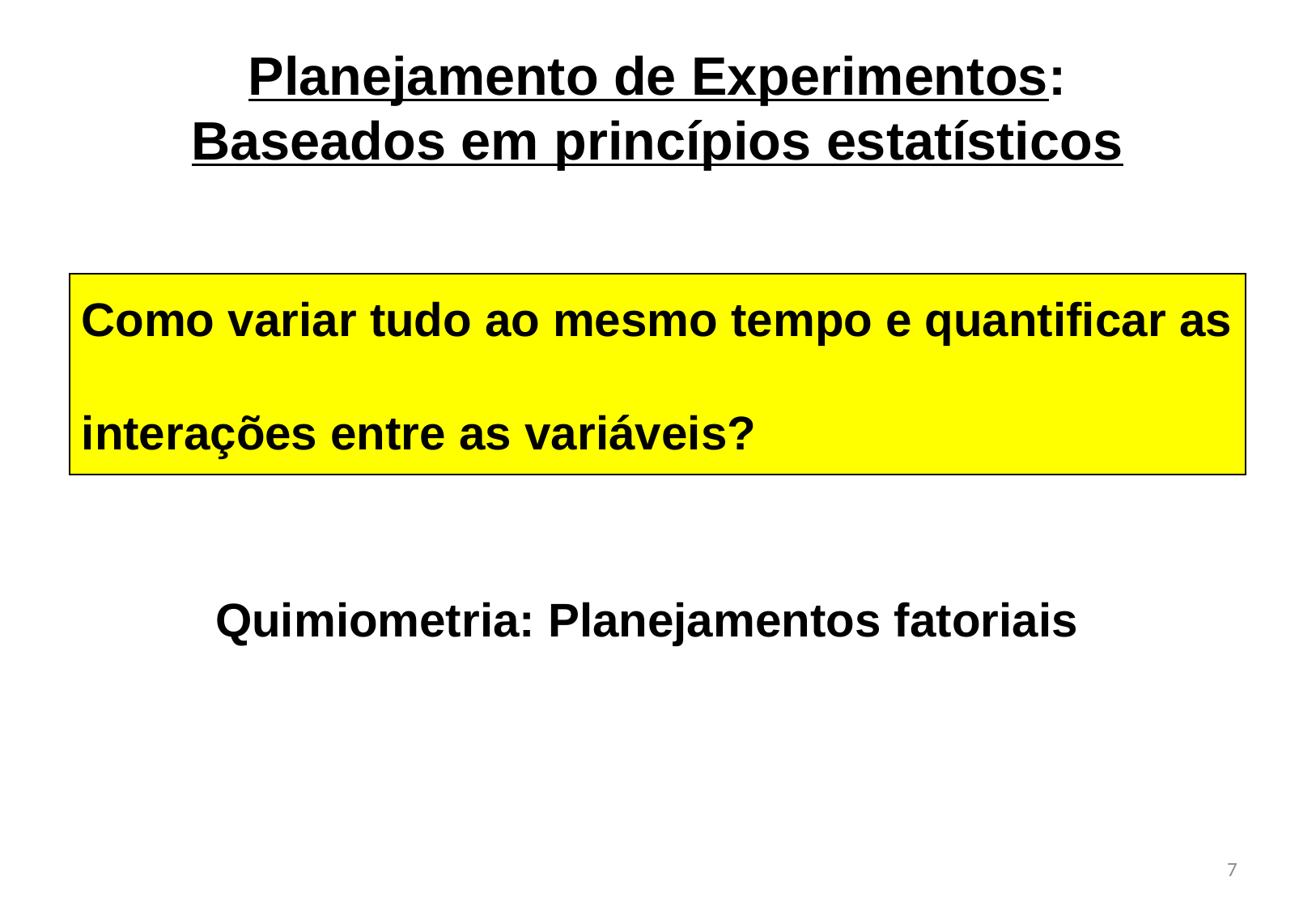

Planejamento de Experimentos:
Baseados em princípios estatísticos
Como variar tudo ao mesmo tempo e quantificar as

interações entre as variáveis?
Quimiometria: Planejamentos fatoriais
7